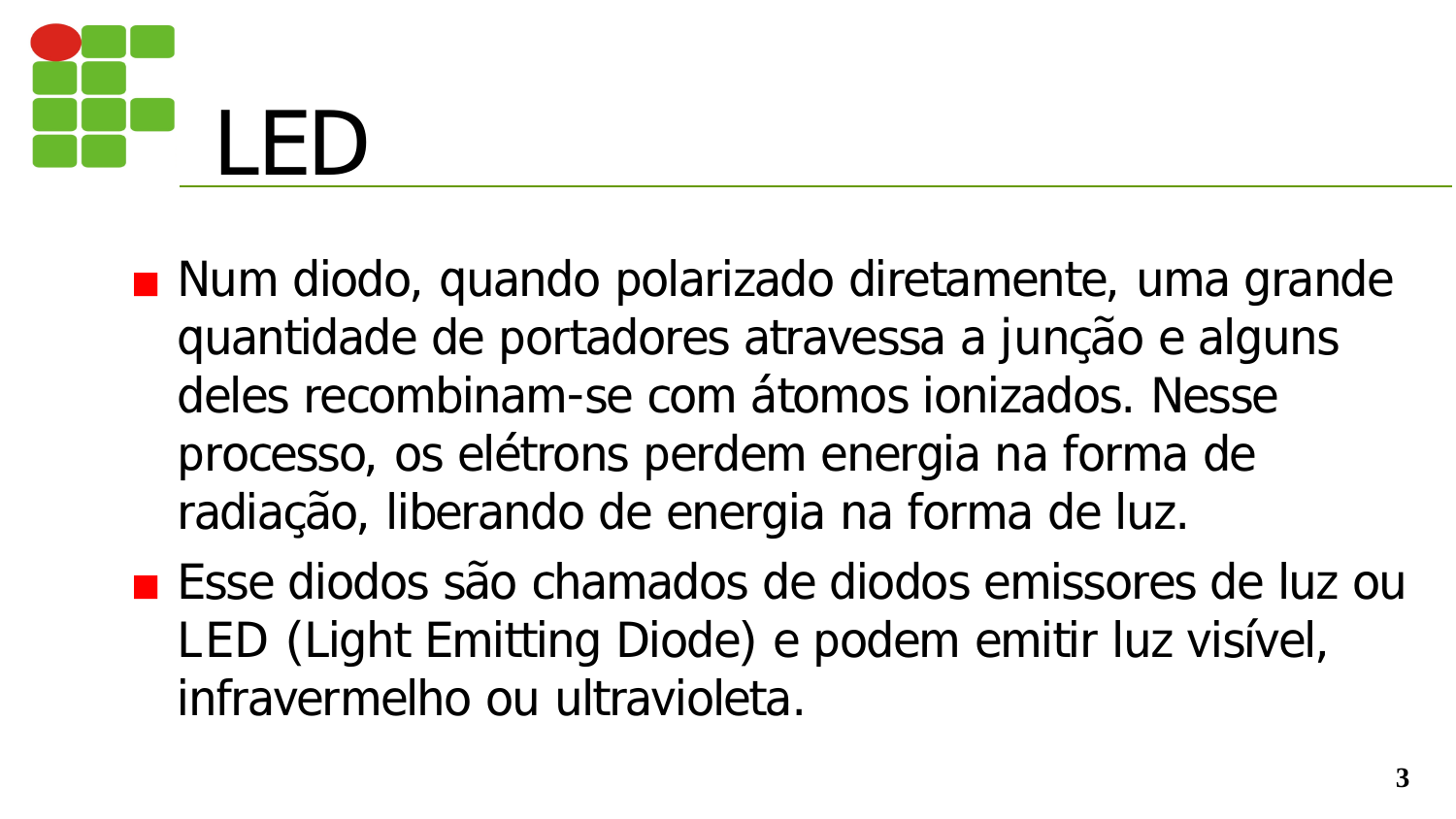

# LED
Num diodo, quando polarizado diretamente, uma grande quantidade de portadores atravessa a junção e alguns deles recombinam-se com átomos ionizados. Nesse processo, os elétrons perdem energia na forma de radiação, liberando de energia na forma de luz.
Esse diodos são chamados de diodos emissores de luz ou LED (Light Emitting Diode) e podem emitir luz visível, infravermelho ou ultravioleta.
3